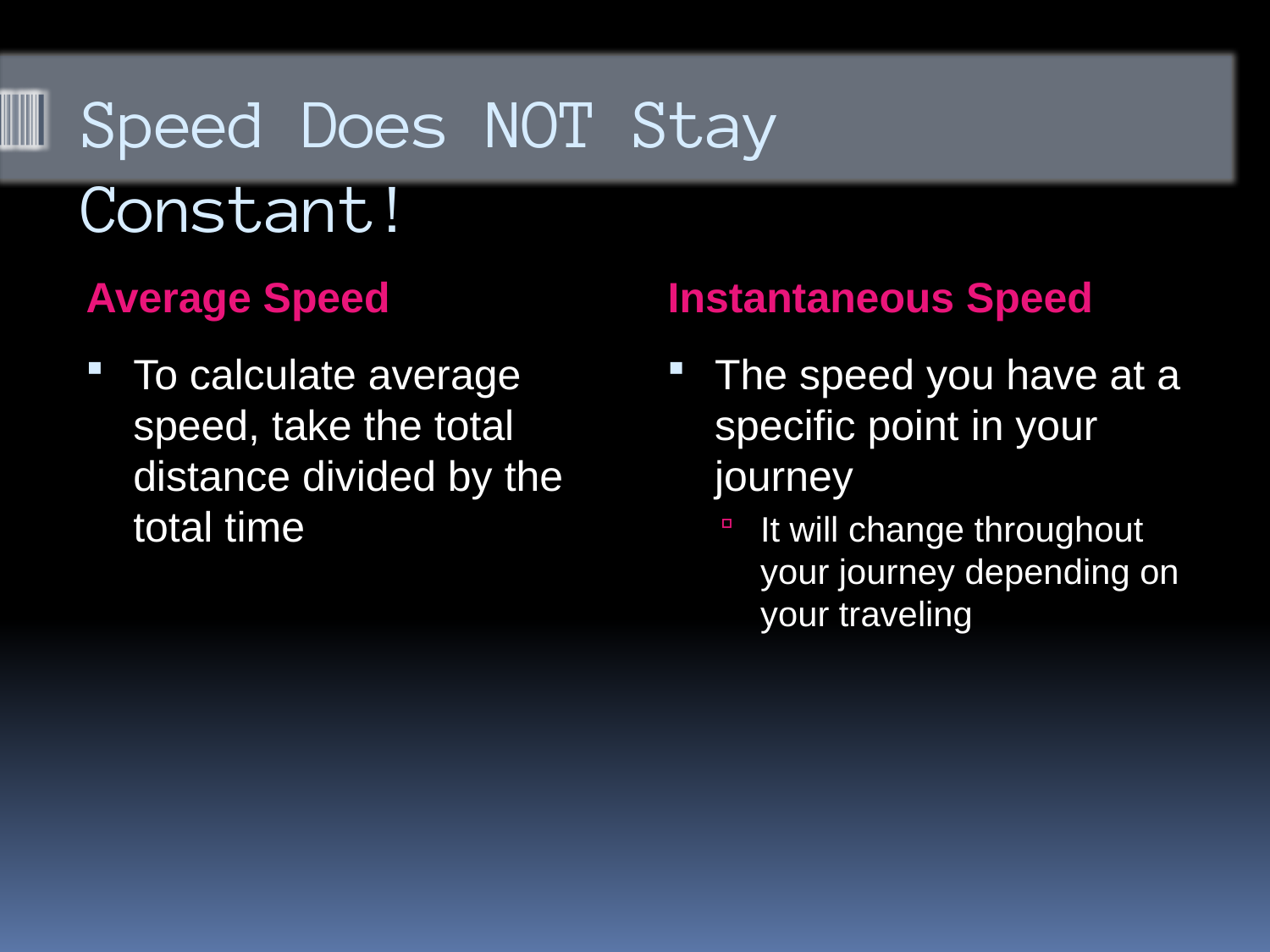

# Speed Does NOT Stay Constant!
Average Speed
Instantaneous Speed
To calculate average speed, take the total distance divided by the total time
The speed you have at a specific point in your journey
It will change throughout your journey depending on your traveling